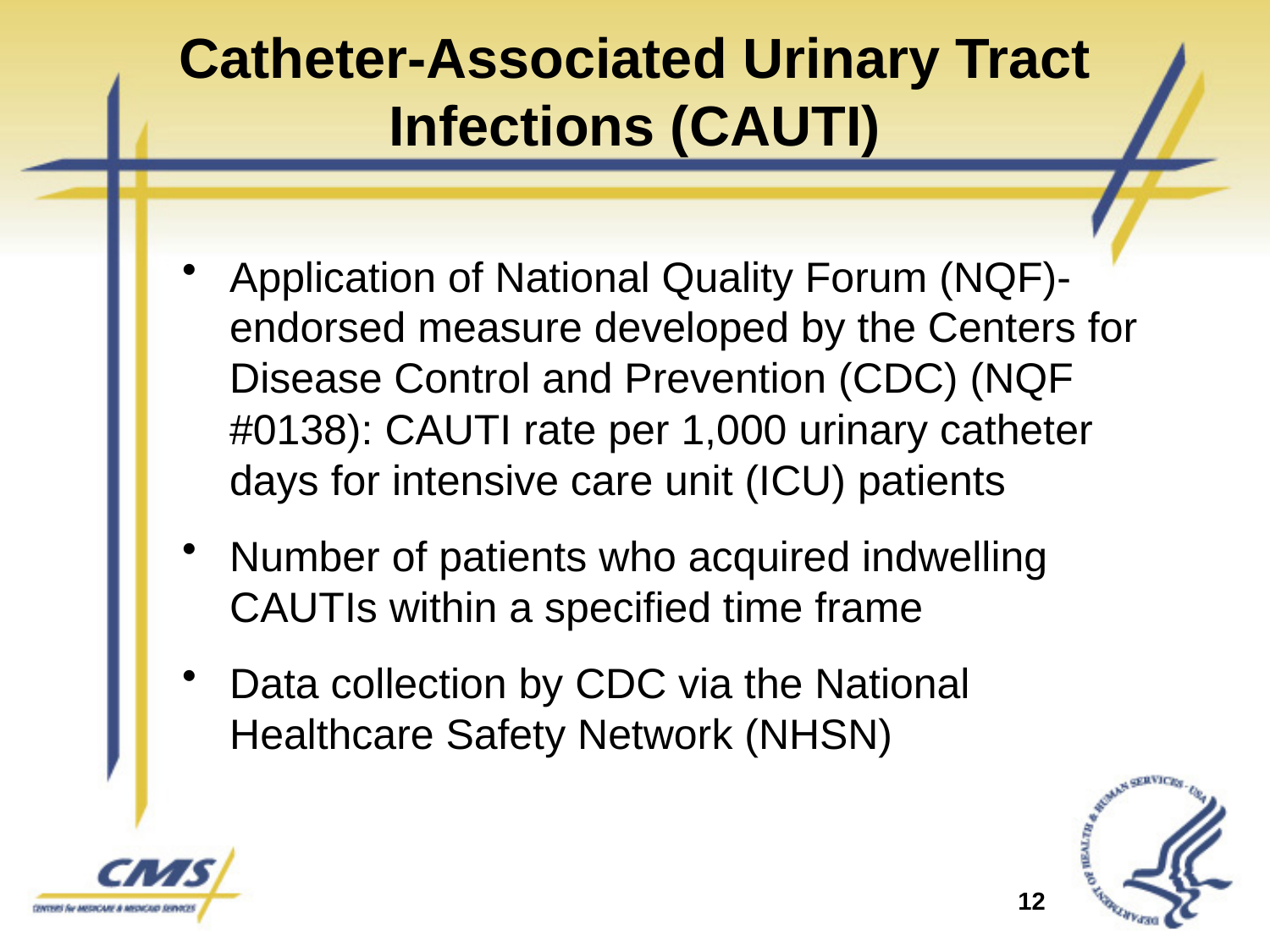

# Catheter-Associated Urinary Tract Infections (CAUTI)
Application of National Quality Forum (NQF)-endorsed measure developed by the Centers for Disease Control and Prevention (CDC) (NQF #0138): CAUTI rate per 1,000 urinary catheter days for intensive care unit (ICU) patients
Number of patients who acquired indwelling CAUTIs within a specified time frame
Data collection by CDC via the National Healthcare Safety Network (NHSN)